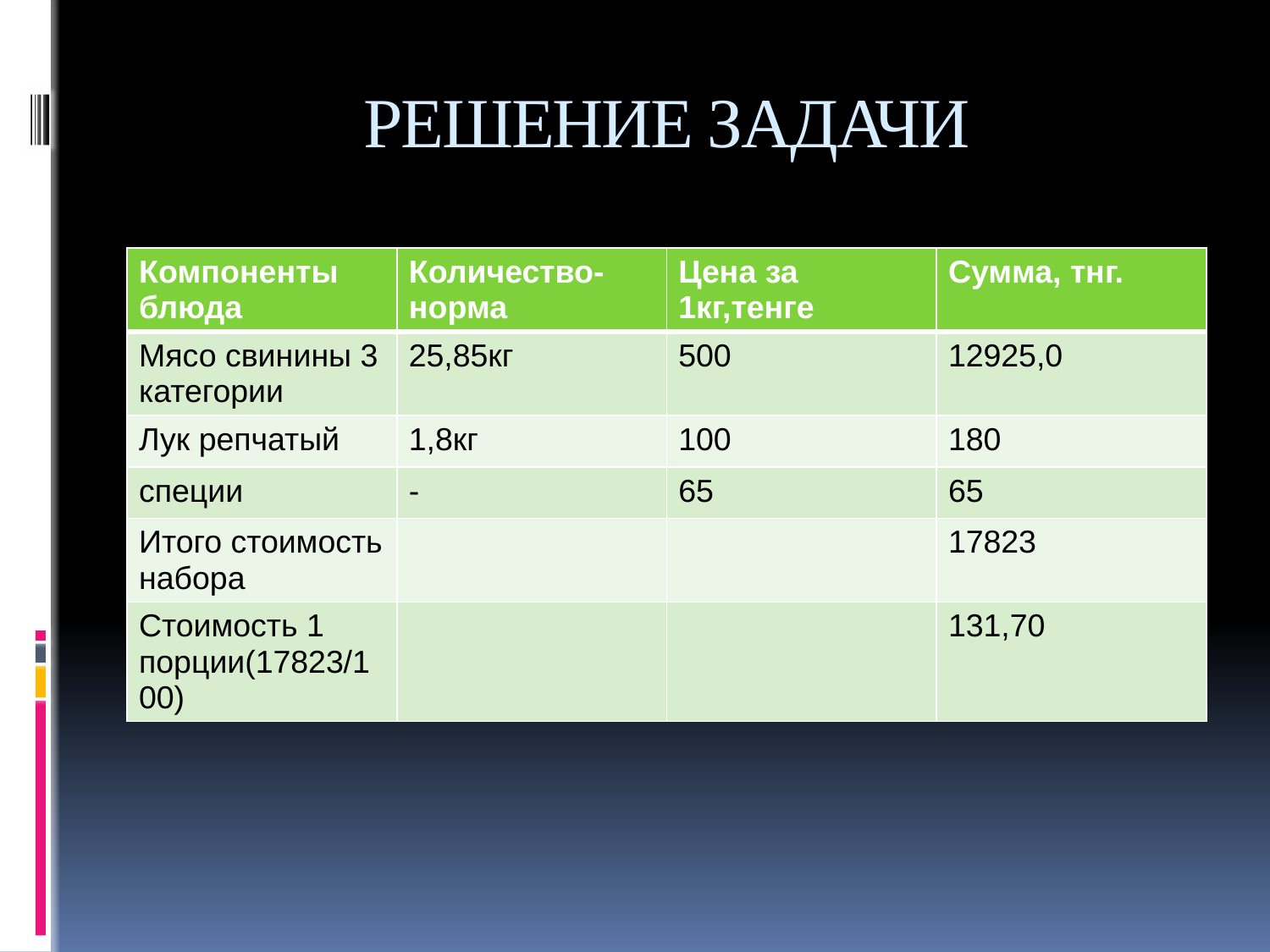

# РЕШЕНИЕ ЗАДАЧИ
| Компоненты блюда | Количество-норма | Цена за 1кг,тенге | Сумма, тнг. |
| --- | --- | --- | --- |
| Мясо свинины 3 категории | 25,85кг | 500 | 12925,0 |
| Лук репчатый | 1,8кг | 100 | 180 |
| специи | - | 65 | 65 |
| Итого стоимость набора |  |  | 17823 |
| Стоимость 1 порции(17823/100) |  |  | 131,70 |